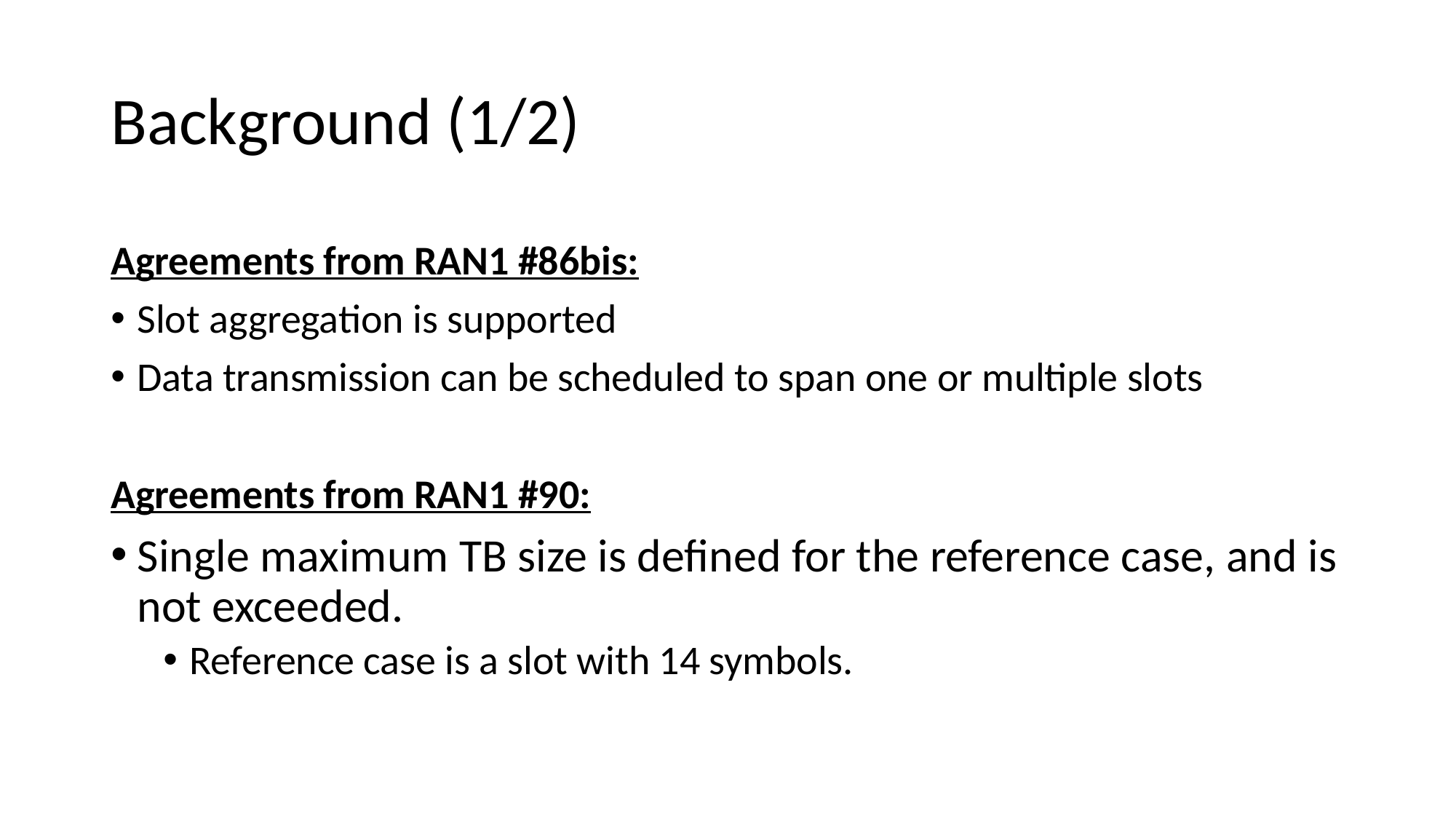

# Background (1/2)

Agreements from RAN1 #86bis:
Slot aggregation is supported
Data transmission can be scheduled to span one or multiple slots

Agreements from RAN1 #90:
Single maximum TB size is defined for the reference case, and is not exceeded.
Reference case is a slot with 14 symbols.